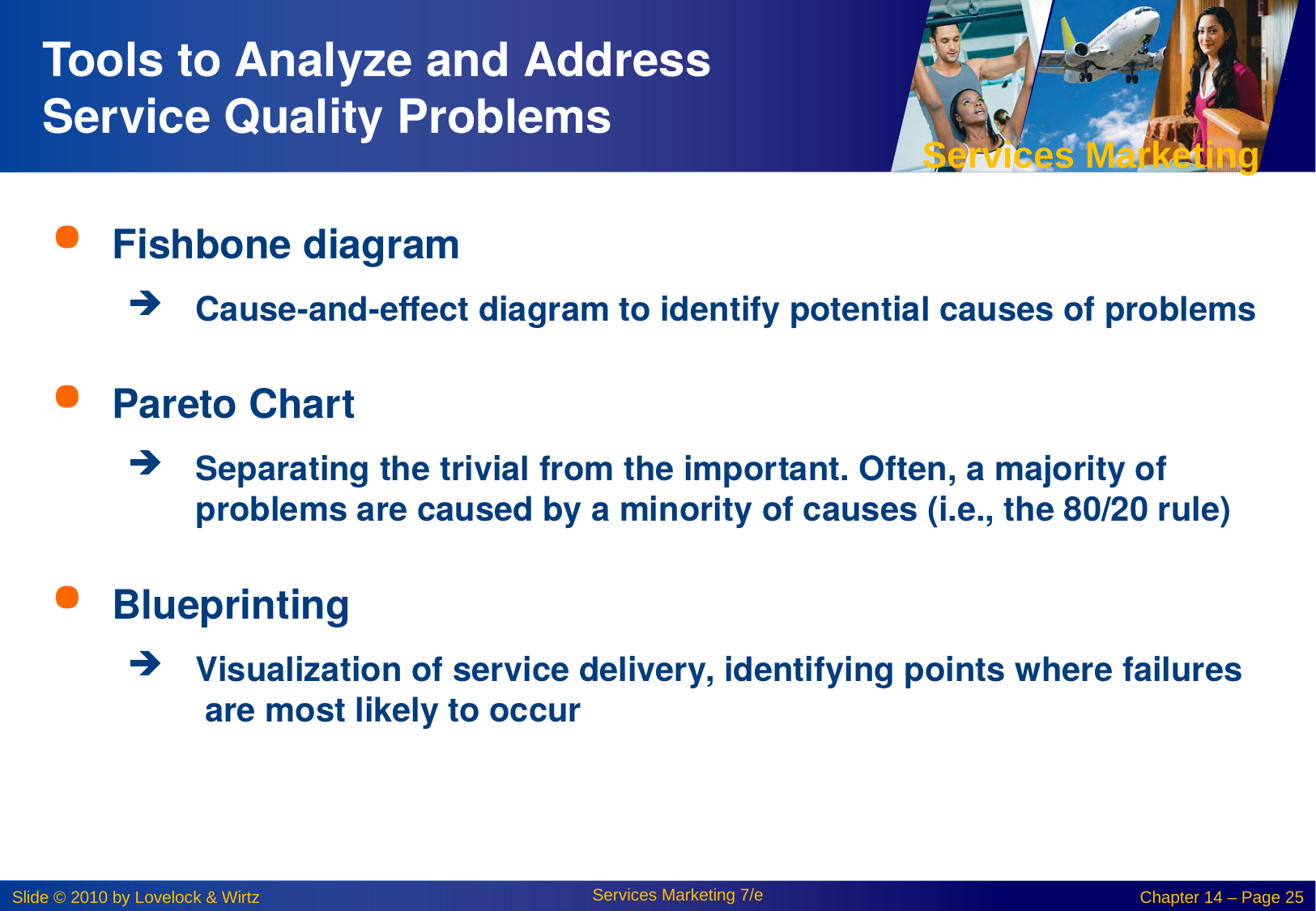

# Tools to Analyze and Address Service Quality Problems
Fishbone diagram
Cause-and-effect diagram to identify potential causes of problems
Pareto Chart
Separating the trivial from the important. Often, a majority of  problems are caused by a minority of causes (i.e., the 80/20 rule)
Blueprinting
Visualization of service delivery, identifying points where failures     are most likely to occur